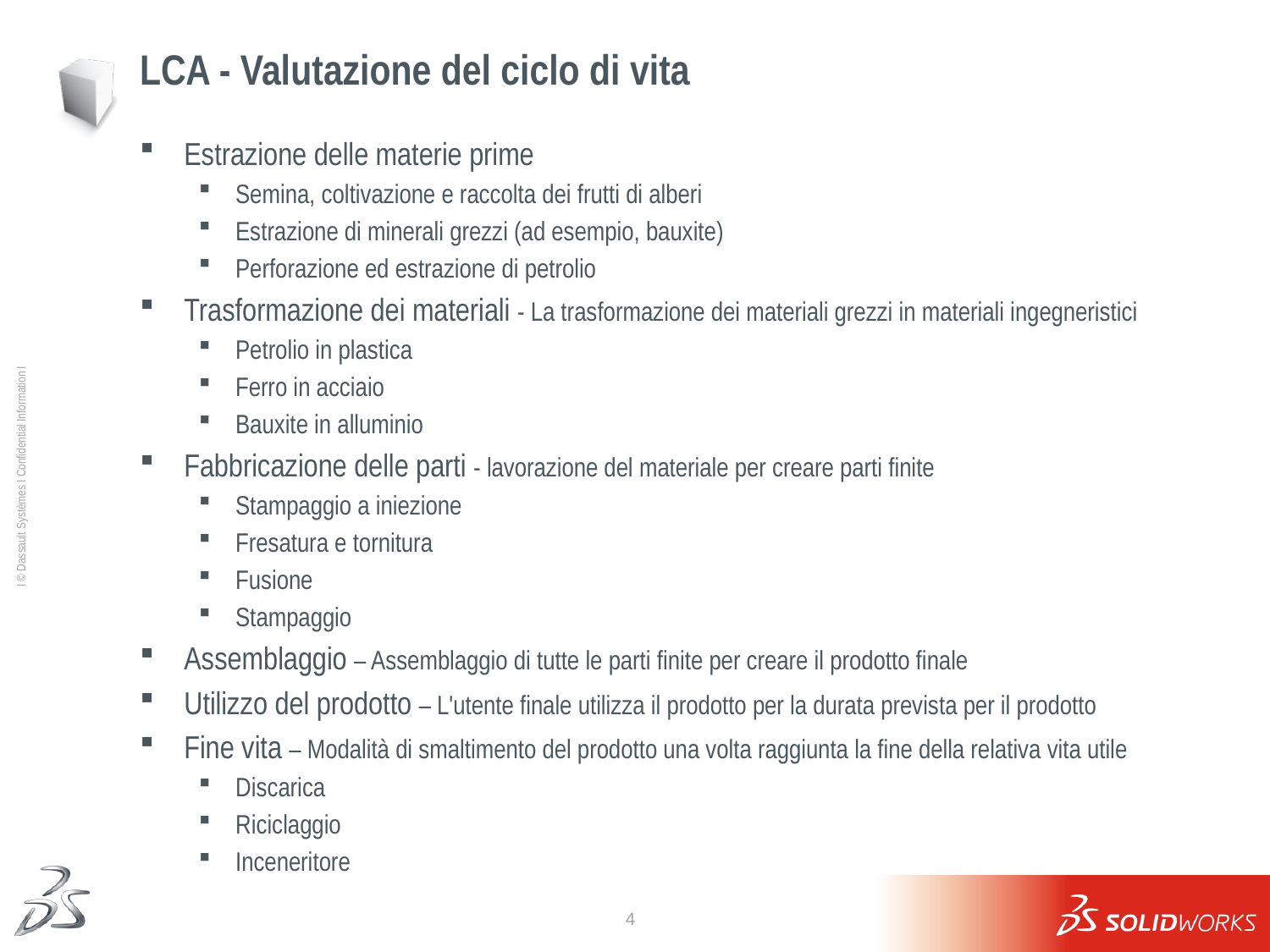

# LCA - Valutazione del ciclo di vita
Estrazione delle materie prime
Semina, coltivazione e raccolta dei frutti di alberi
Estrazione di minerali grezzi (ad esempio, bauxite)
Perforazione ed estrazione di petrolio
Trasformazione dei materiali - La trasformazione dei materiali grezzi in materiali ingegneristici
Petrolio in plastica
Ferro in acciaio
Bauxite in alluminio
Fabbricazione delle parti - lavorazione del materiale per creare parti finite
Stampaggio a iniezione
Fresatura e tornitura
Fusione
Stampaggio
Assemblaggio – Assemblaggio di tutte le parti finite per creare il prodotto finale
Utilizzo del prodotto – L'utente finale utilizza il prodotto per la durata prevista per il prodotto
Fine vita – Modalità di smaltimento del prodotto una volta raggiunta la fine della relativa vita utile
Discarica
Riciclaggio
Inceneritore